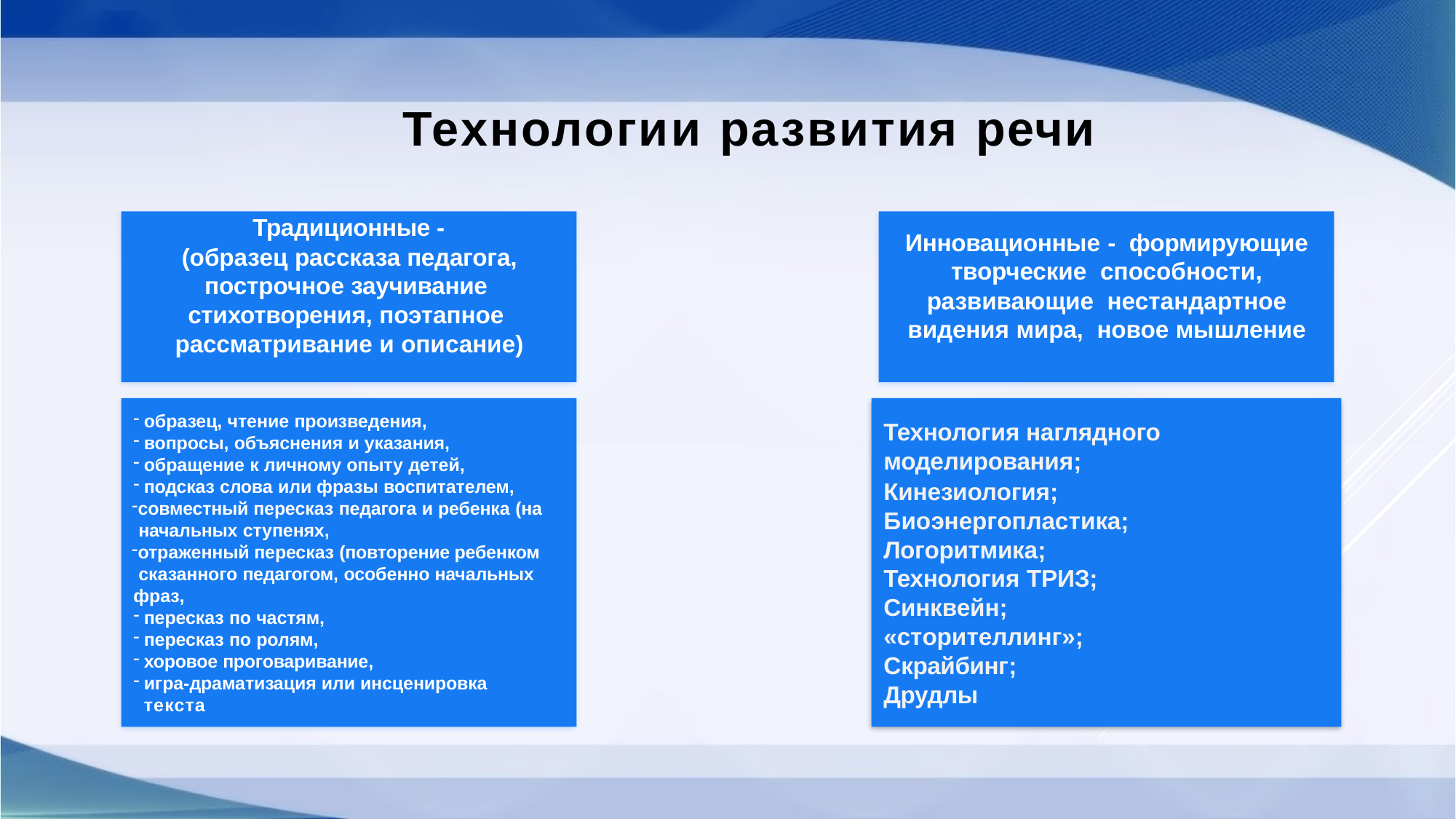

Технологии развития речи
Традиционные -
(образец рассказа педагога,  построчное заучивание  стихотворения, поэтапное  рассматривание и описание)

Инновационные -  формирующие творческие  способности, развивающие  нестандартное видения мира,  новое мышление

образец, чтение произведения,
вопросы, объяснения и указания,
обращение к личному опыту детей,
подсказ слова или фразы воспитателем,
совместный пересказ педагога и ребенка (на  начальных ступенях,
отраженный пересказ (повторение ребенком  сказанного педагогом, особенно начальных  фраз,
пересказ по частям,
пересказ по ролям,
хоровое проговаривание,
игра-драматизация или инсценировка текста
Технология наглядного моделирования;
Кинезиология;
Биоэнергопластика;  Логоритмика;  Технология ТРИЗ;  Синквейн;
«сторителлинг»; Cкрайбинг;
Друдлы